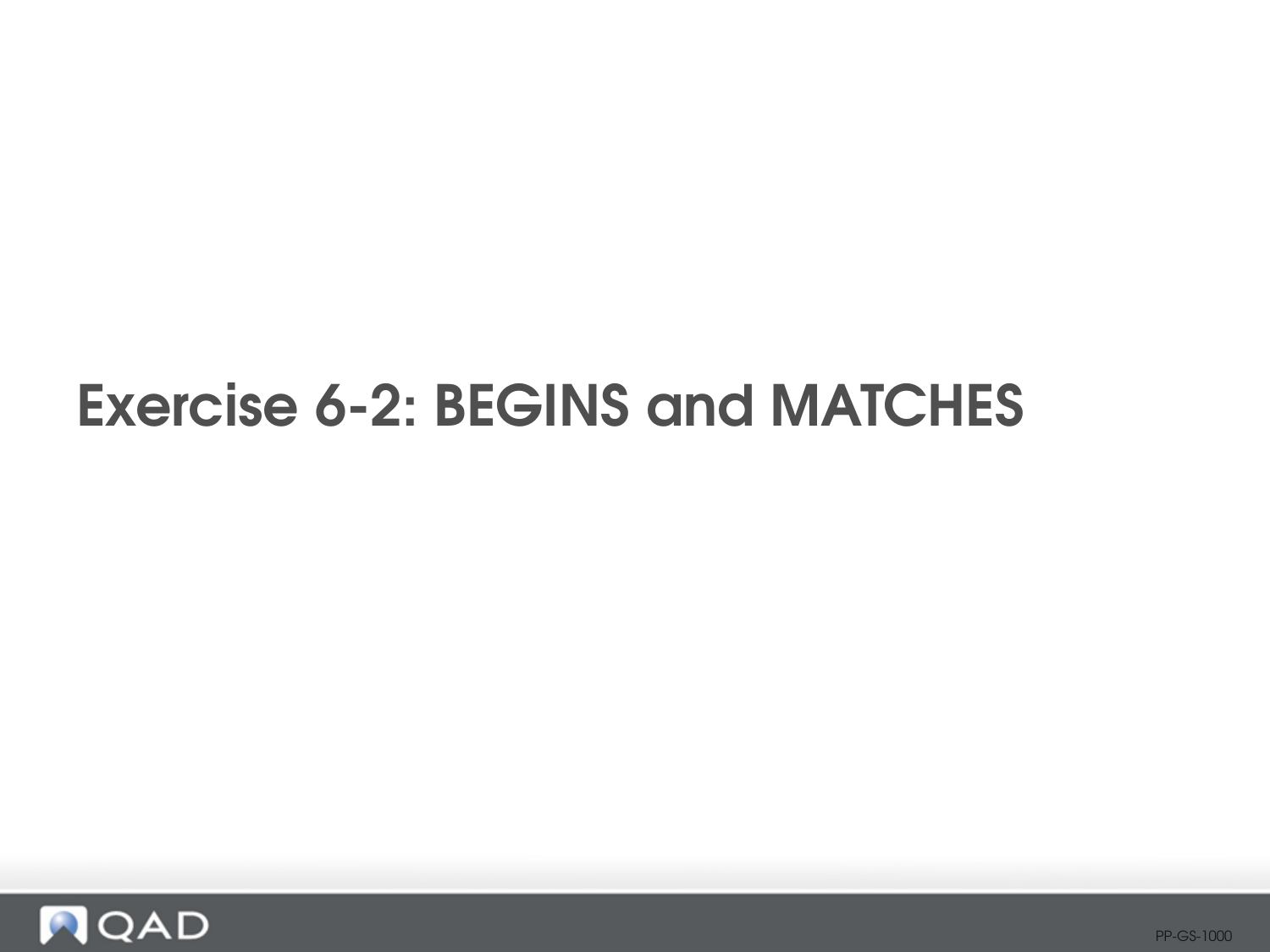

# Exercise 6-2: BEGINS and MATCHES
PP-GS-1000